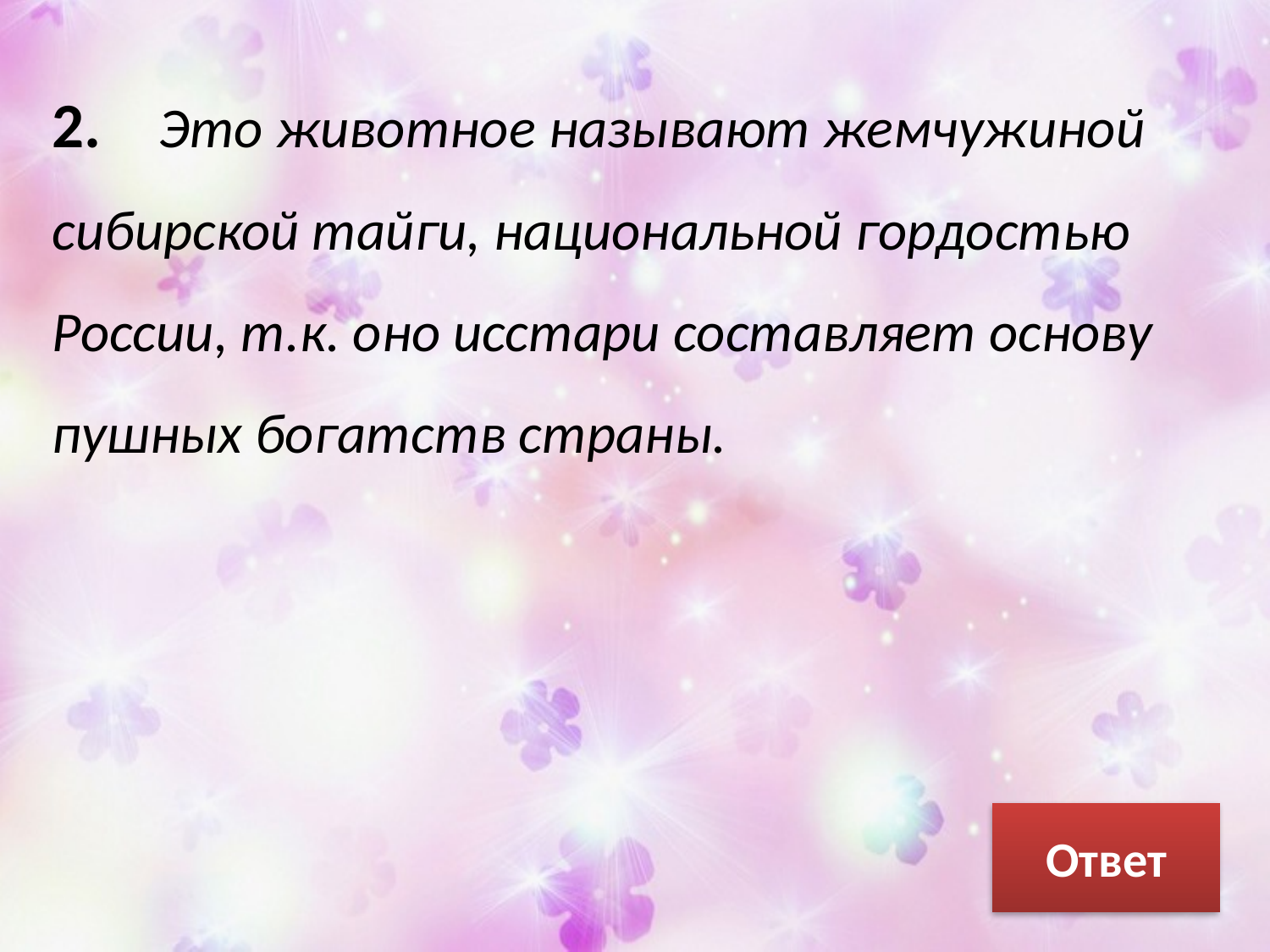

2.    Это животное называют жемчужиной сибирской тайги, национальной гордостью России, т.к. оно исстари составляет основу пушных богатств страны.
Ответ